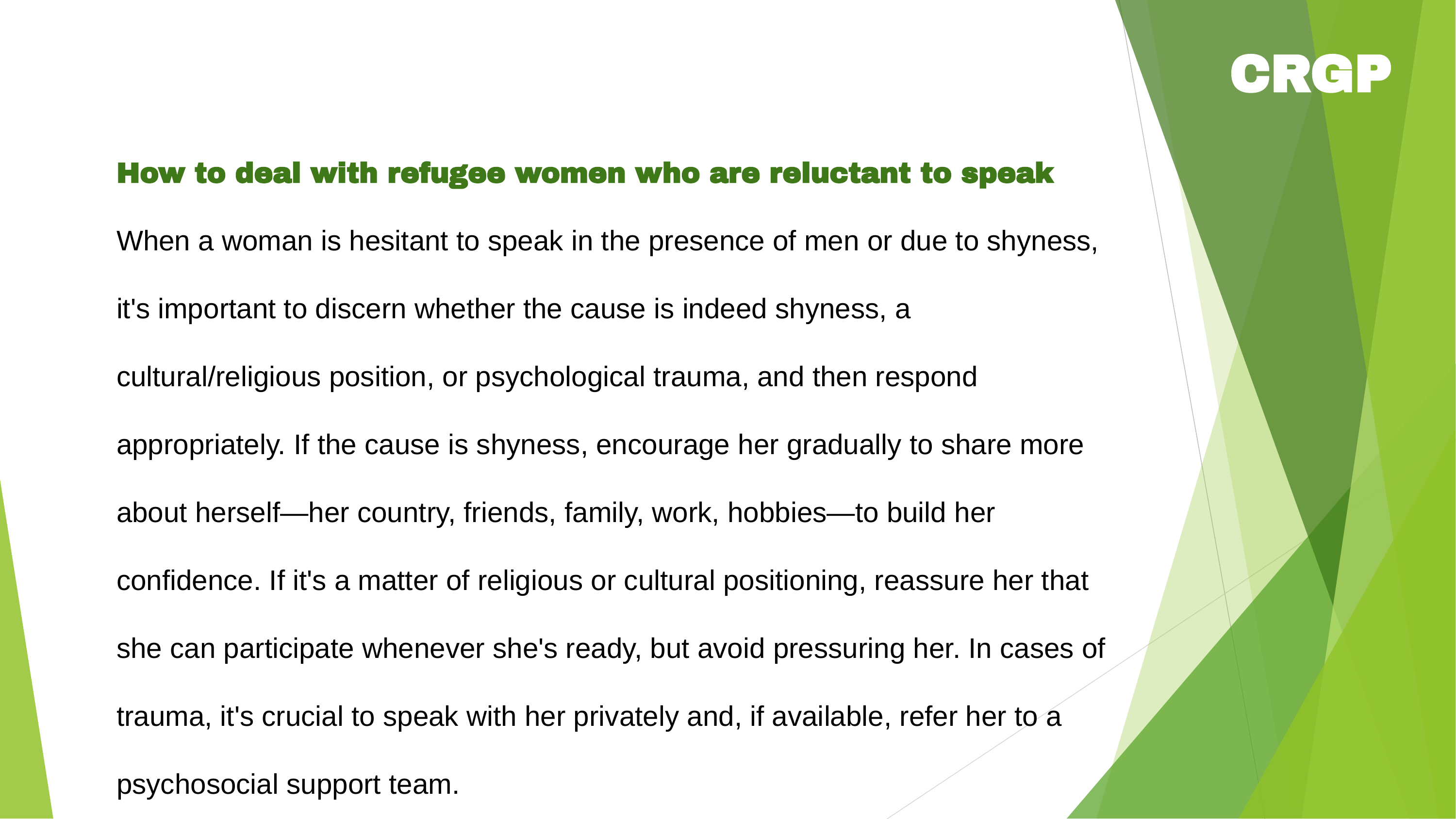

CRGP
How to deal with refugee women who are reluctant to speak
When a woman is hesitant to speak in the presence of men or due to shyness, it's important to discern whether the cause is indeed shyness, a cultural/religious position, or psychological trauma, and then respond appropriately. If the cause is shyness, encourage her gradually to share more about herself—her country, friends, family, work, hobbies—to build her confidence. If it's a matter of religious or cultural positioning, reassure her that she can participate whenever she's ready, but avoid pressuring her. In cases of trauma, it's crucial to speak with her privately and, if available, refer her to a psychosocial support team.